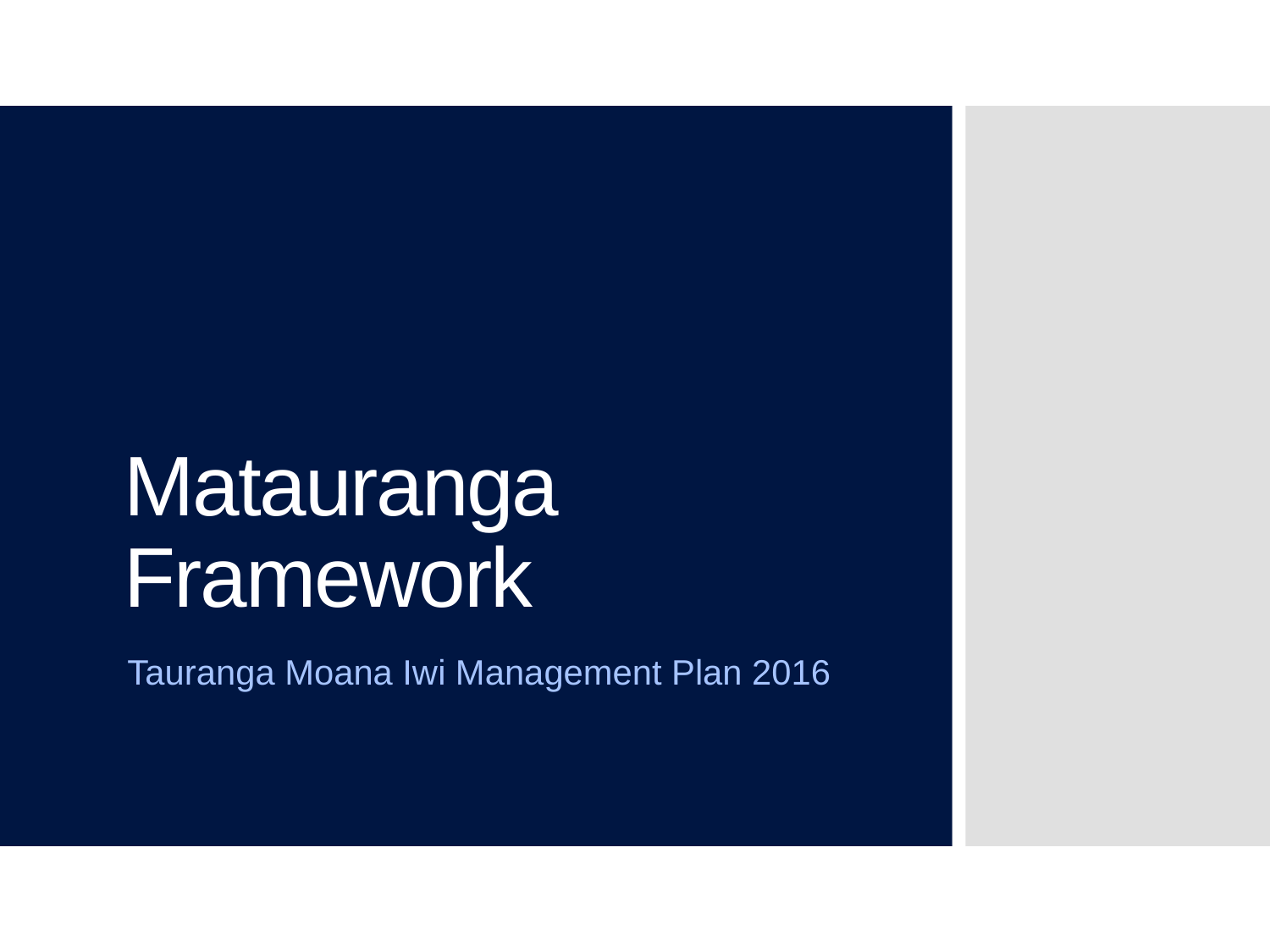

# Matauranga Framework
Tauranga Moana Iwi Management Plan 2016